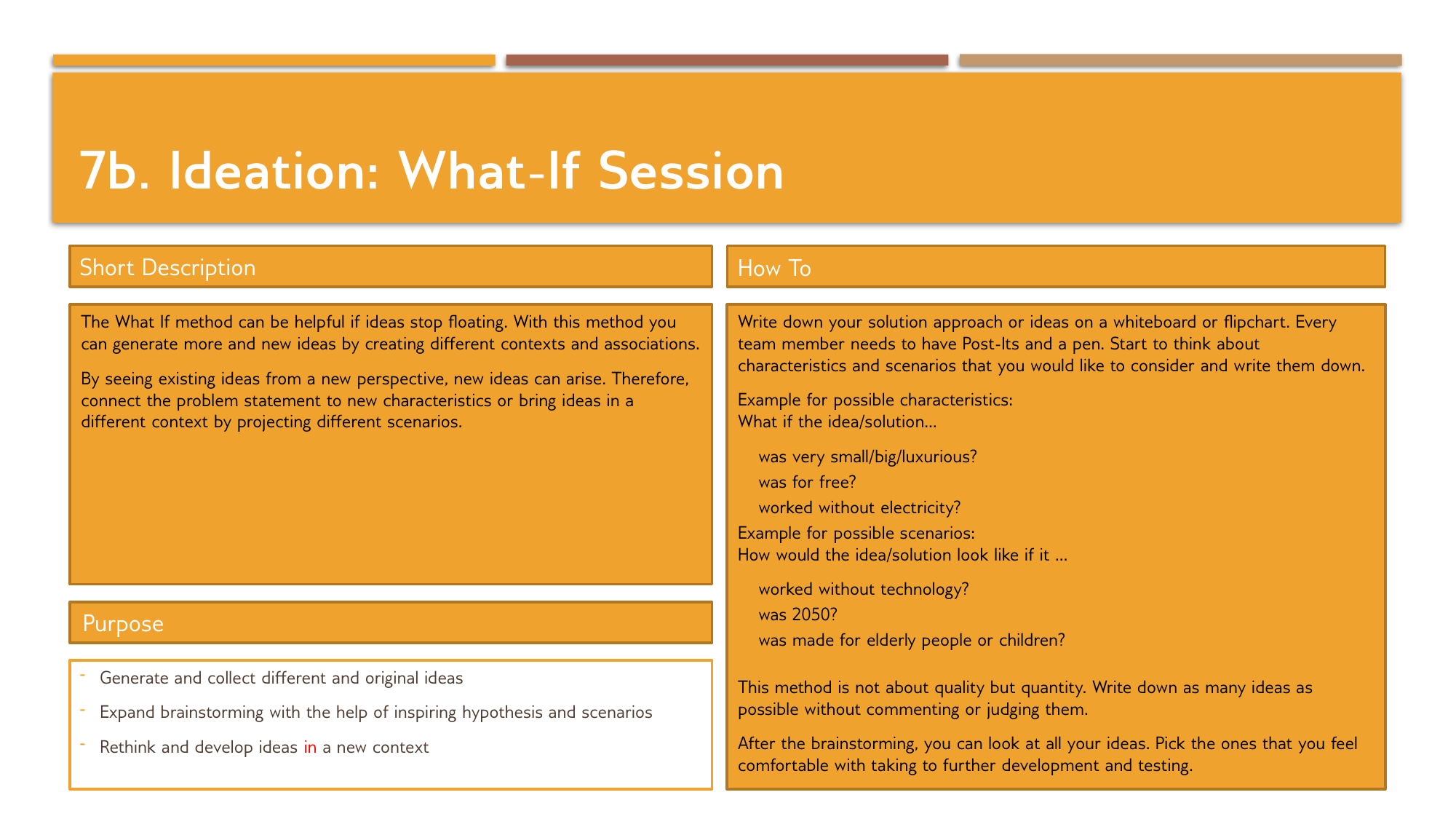

# 7b. Ideation: What-If Session
Short Description
How To
Write down your solution approach or ideas on a whiteboard or flipchart. Every team member needs to have Post-Its and a pen. Start to think about characteristics and scenarios that you would like to consider and write them down.
Example for possible characteristics:
What if the idea/solution…
was very small/big/luxurious?
was for free?
worked without electricity?
Example for possible scenarios:
How would the idea/solution look like if it …
worked without technology?
was 2050?
was made for elderly people or children?
This method is not about quality but quantity. Write down as many ideas as possible without commenting or judging them.
After the brainstorming, you can look at all your ideas. Pick the ones that you feel comfortable with taking to further development and testing.
The What If method can be helpful if ideas stop floating. With this method you can generate more and new ideas by creating different contexts and associations.
By seeing existing ideas from a new perspective, new ideas can arise. Therefore, connect the problem statement to new characteristics or bring ideas in a different context by projecting different scenarios.
Purpose
Generate and collect different and original ideas
Expand brainstorming with the help of inspiring hypothesis and scenarios
Rethink and develop ideas in a new context